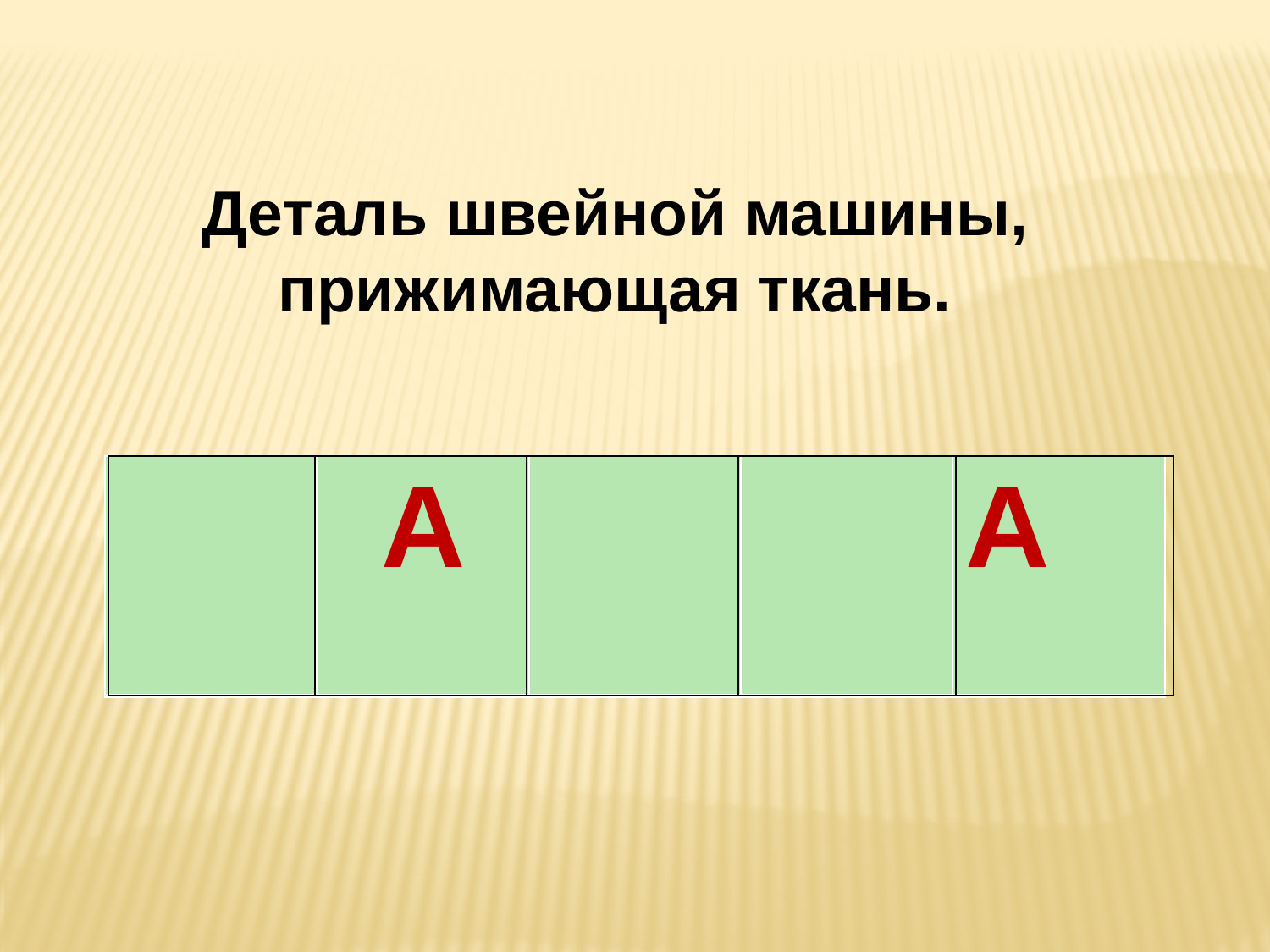

Деталь швейной машины, прижимающая ткань.

|  | А |  |  | А |
| --- | --- | --- | --- | --- |
|  |  |  |  |  |
| --- | --- | --- | --- | --- |